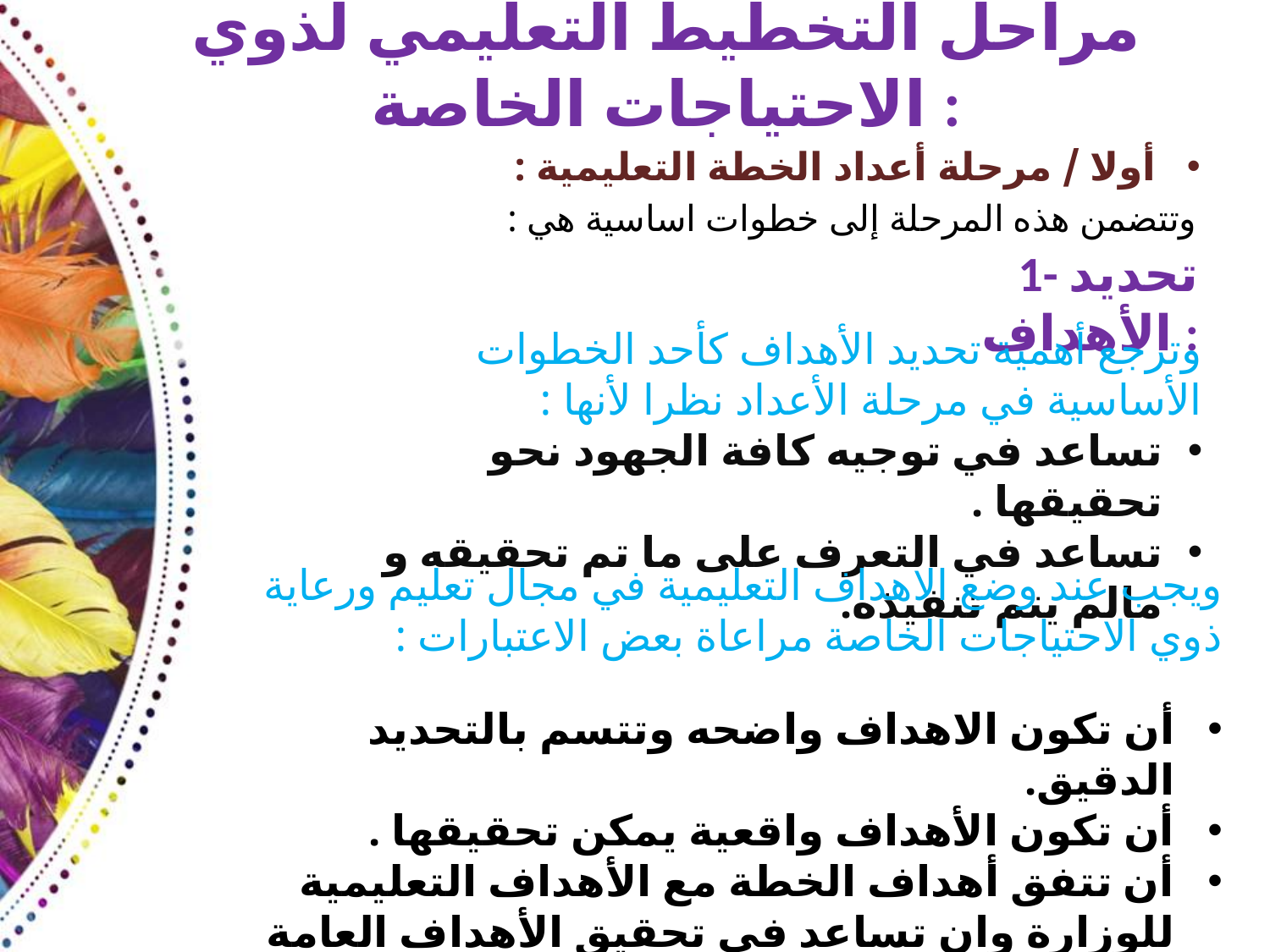

# مراحل التخطيط التعليمي لذوي الاحتياجات الخاصة :
أولا / مرحلة أعداد الخطة التعليمية :
وتتضمن هذه المرحلة إلى خطوات اساسية هي :
1- تحديد الأهداف :

وترجع أهمية تحديد الأهداف كأحد الخطوات الأساسية في مرحلة الأعداد نظرا لأنها :
تساعد في توجيه كافة الجهود نحو تحقيقها .
تساعد في التعرف على ما تم تحقيقه و مالم يتم تنفيذه.
ويجب عند وضع الاهداف التعليمية في مجال تعليم ورعاية ذوي الاحتياجات الخاصة مراعاة بعض الاعتبارات :

أن تكون الاهداف واضحه وتتسم بالتحديد الدقيق.
أن تكون الأهداف واقعية يمكن تحقيقها .
أن تتفق أهداف الخطة مع الأهداف التعليمية للوزارة وان تساعد في تحقيق الأهداف العامة للدولة عامة .